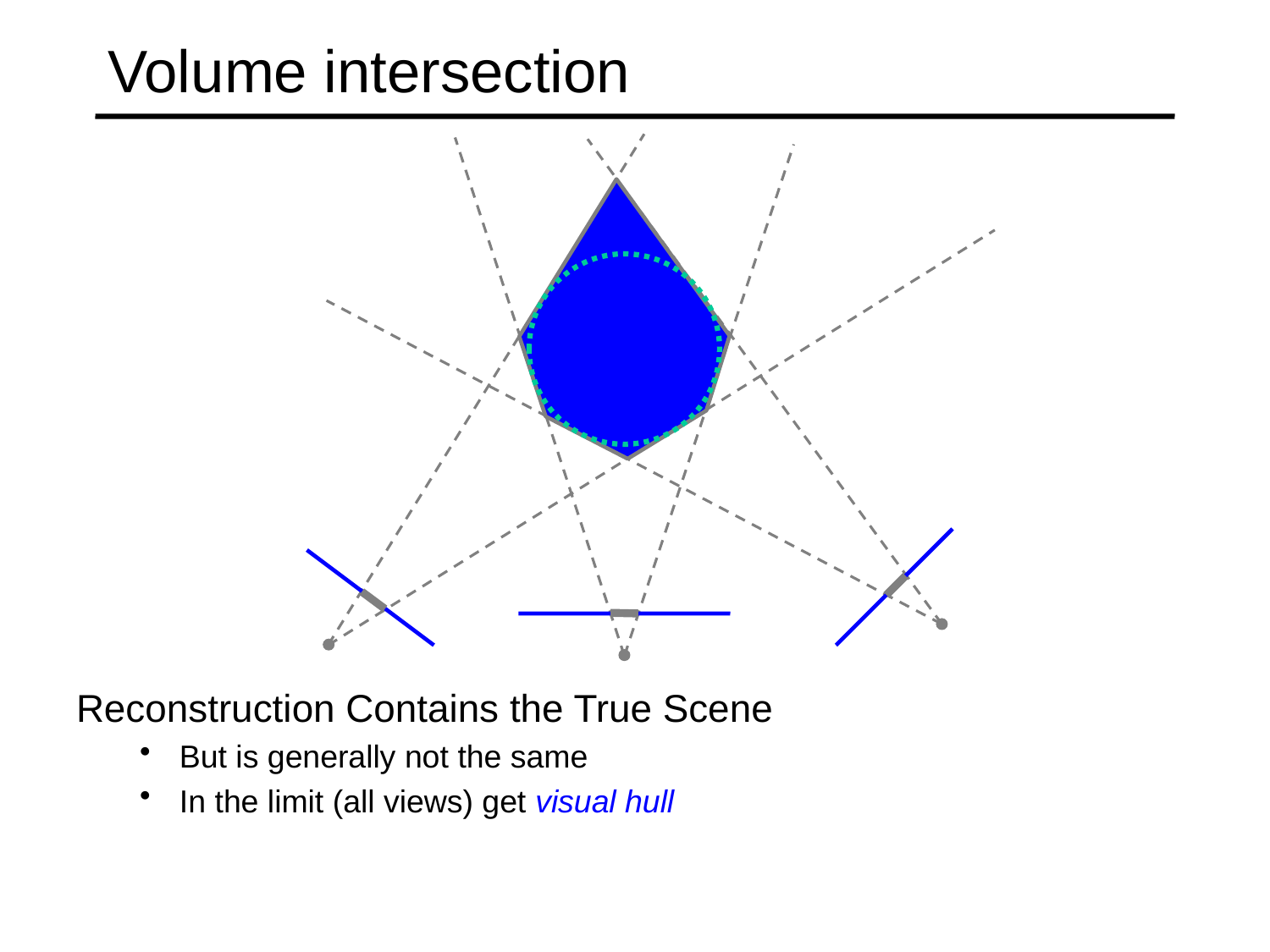

# Volume intersection

Reconstruction Contains the True Scene
But is generally not the same
In the limit (all views) get visual hull